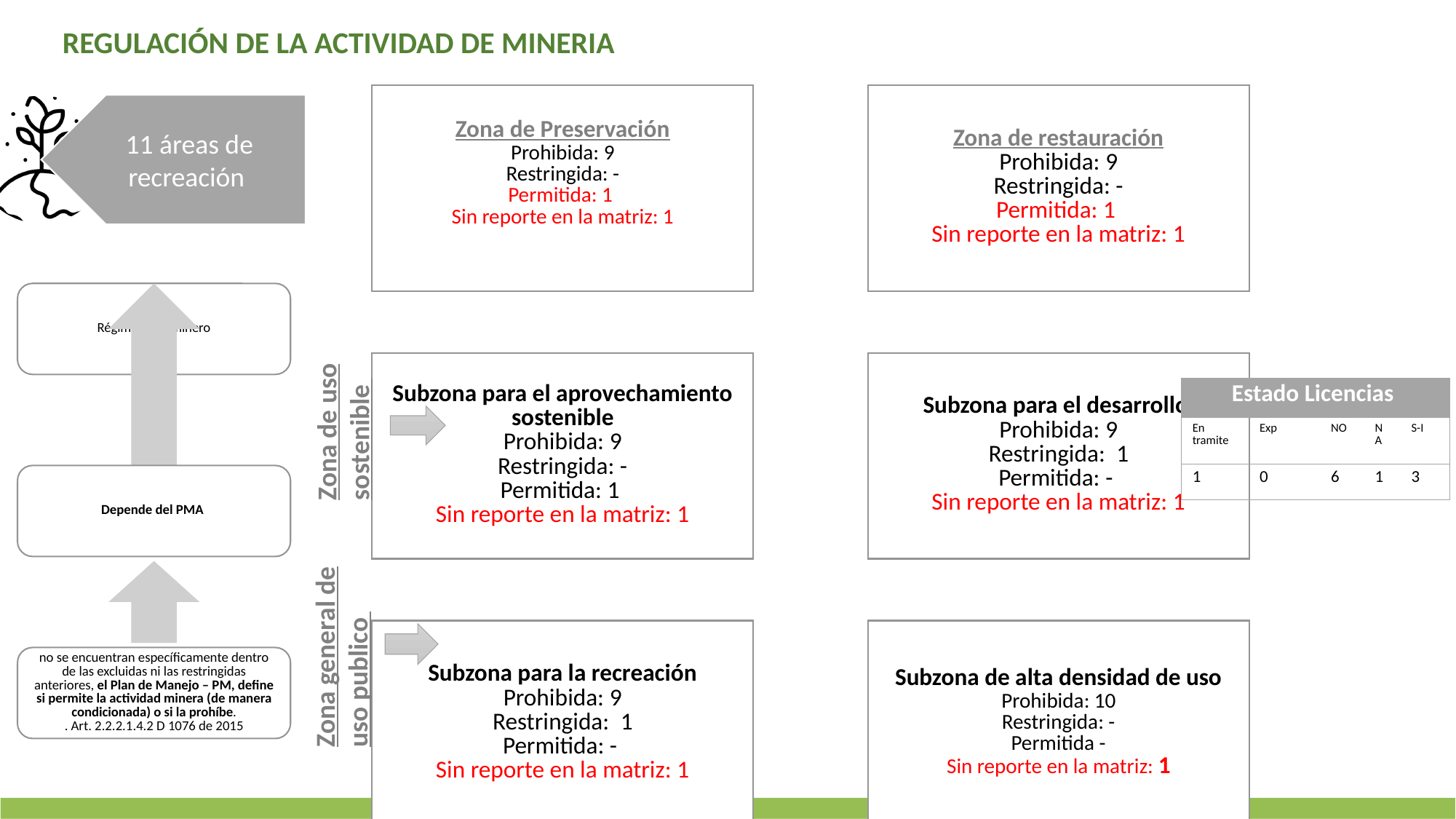

REGULACIÓN DE LA ACTIVIDAD DE MINERIA
Zona de Preservación
Prohibida: 9
Restringida: -
Permitida: 1
Sin reporte en la matriz: 1
Zona de restauración
Prohibida: 9
Restringida: -
Permitida: 1
Sin reporte en la matriz: 1
Subzona para el aprovechamiento sostenible
Prohibida: 9
Restringida: -
Permitida: 1
Sin reporte en la matriz: 1
Subzona para el desarrollo
Prohibida: 9
Restringida:  1
Permitida: -
Sin reporte en la matriz: 1
Subzona para la recreación
Prohibida: 9
Restringida:  1
Permitida: -
Sin reporte en la matriz: 1
Subzona de alta densidad de uso
Prohibida: 10
Restringida: -
Permitida -
Sin reporte en la matriz: 1
11 áreas de recreación
Zona de uso sostenible
Régimen uso minero
Depende del PMA
no se encuentran específicamente dentro de las excluidas ni las restringidas anteriores, el Plan de Manejo – PM, define si permite la actividad minera (de manera condicionada) o si la prohíbe.
. Art. 2.2.2.1.4.2 D 1076 de 2015
| Estado Licencias |  |  |  |  |
| --- | --- | --- | --- | --- |
| En tramite | Exp | NO | NA | S-I |
| 1 | 0 | 6 | 1 | 3 |

Zona general de uso publico